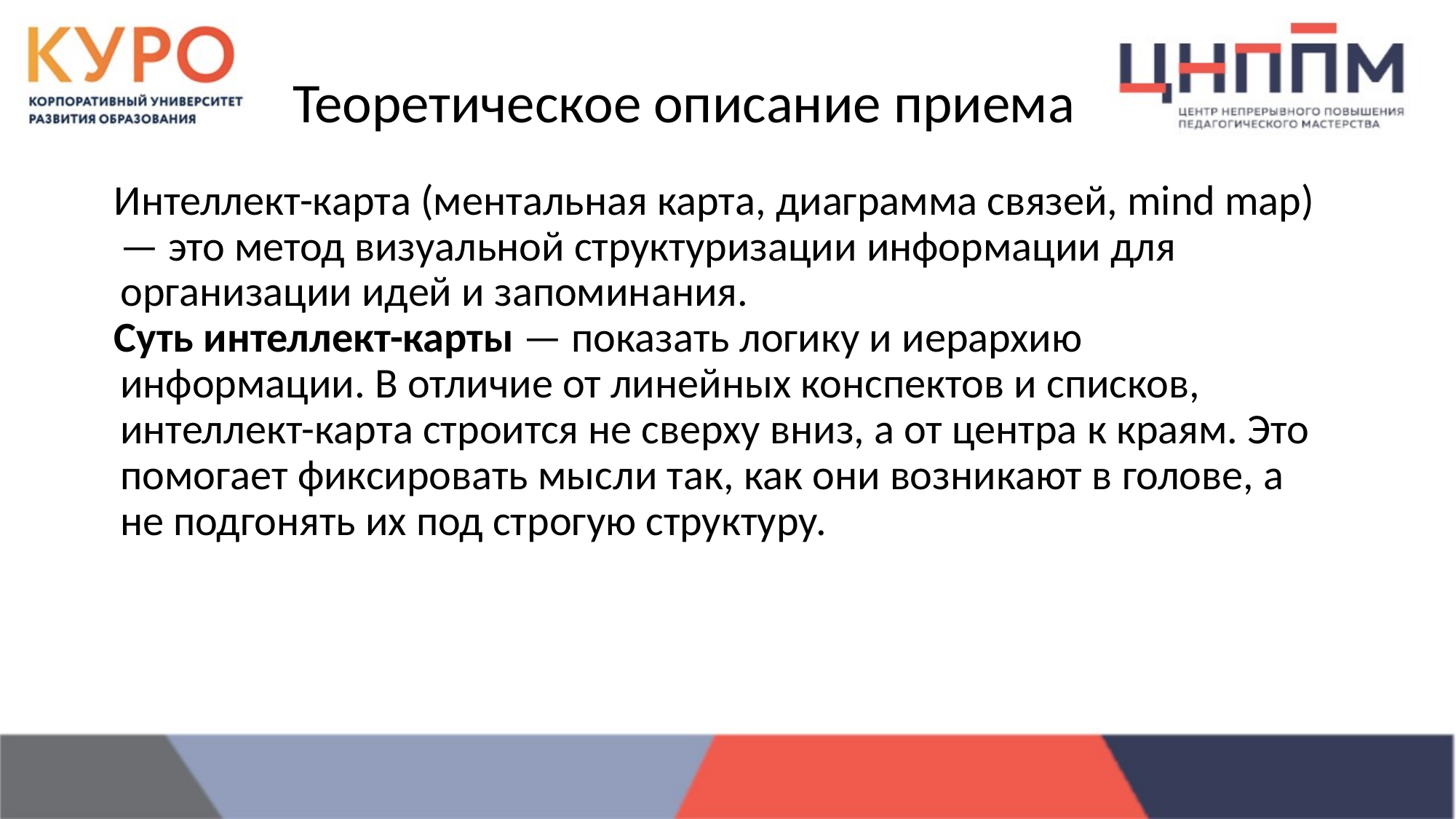

# Теоретическое описание приема
Интеллект-карта (ментальная карта, диаграмма связей, mind map) — это метод визуальной структуризации информации для организации идей и запоминания.
Суть интеллект-карты — показать логику и иерархию информации. В отличие от линейных конспектов и списков, интеллект-карта строится не сверху вниз, а от центра к краям. Это помогает фиксировать мысли так, как они возникают в голове, а не подгонять их под строгую структуру.